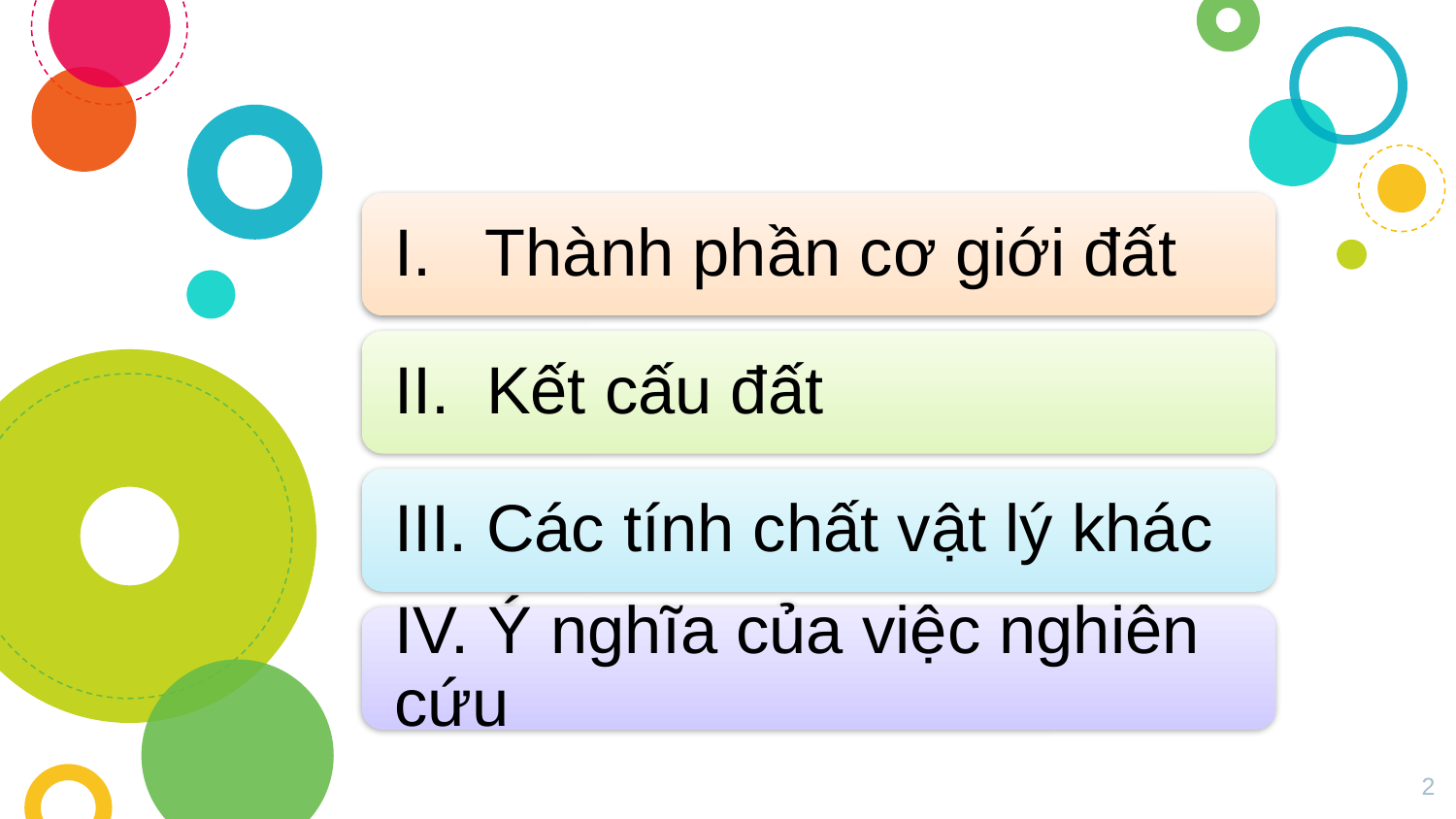

I.   Thành phần cơ giới đất
II.  Kết cấu đất
III. Các tính chất vật lý khác
IV. Ý nghĩa của việc nghiên cứu
2